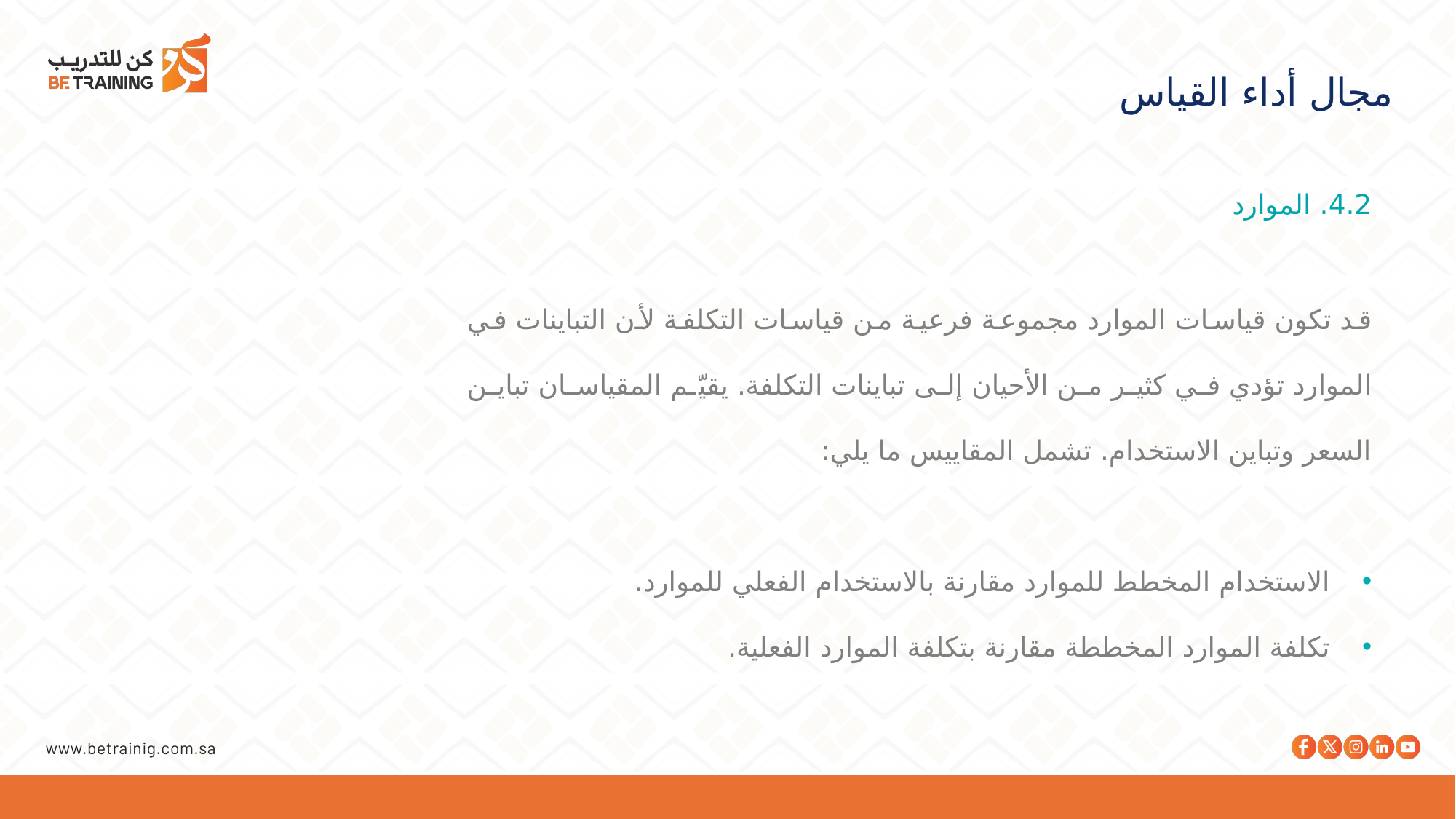

مجال أداء القياس
4.2. الموارد

قد تكون قياسات الموارد مجموعة فرعية من قياسات التكلفة لأن التباينات في الموارد تؤدي في كثير من الأحيان إلى تباينات التكلفة. يقيّم المقياسان تباين السعر وتباين الاستخدام. تشمل المقاييس ما يلي:

الاستخدام المخطط للموارد مقارنة بالاستخدام الفعلي للموارد.
تكلفة الموارد المخططة مقارنة بتكلفة الموارد الفعلية.